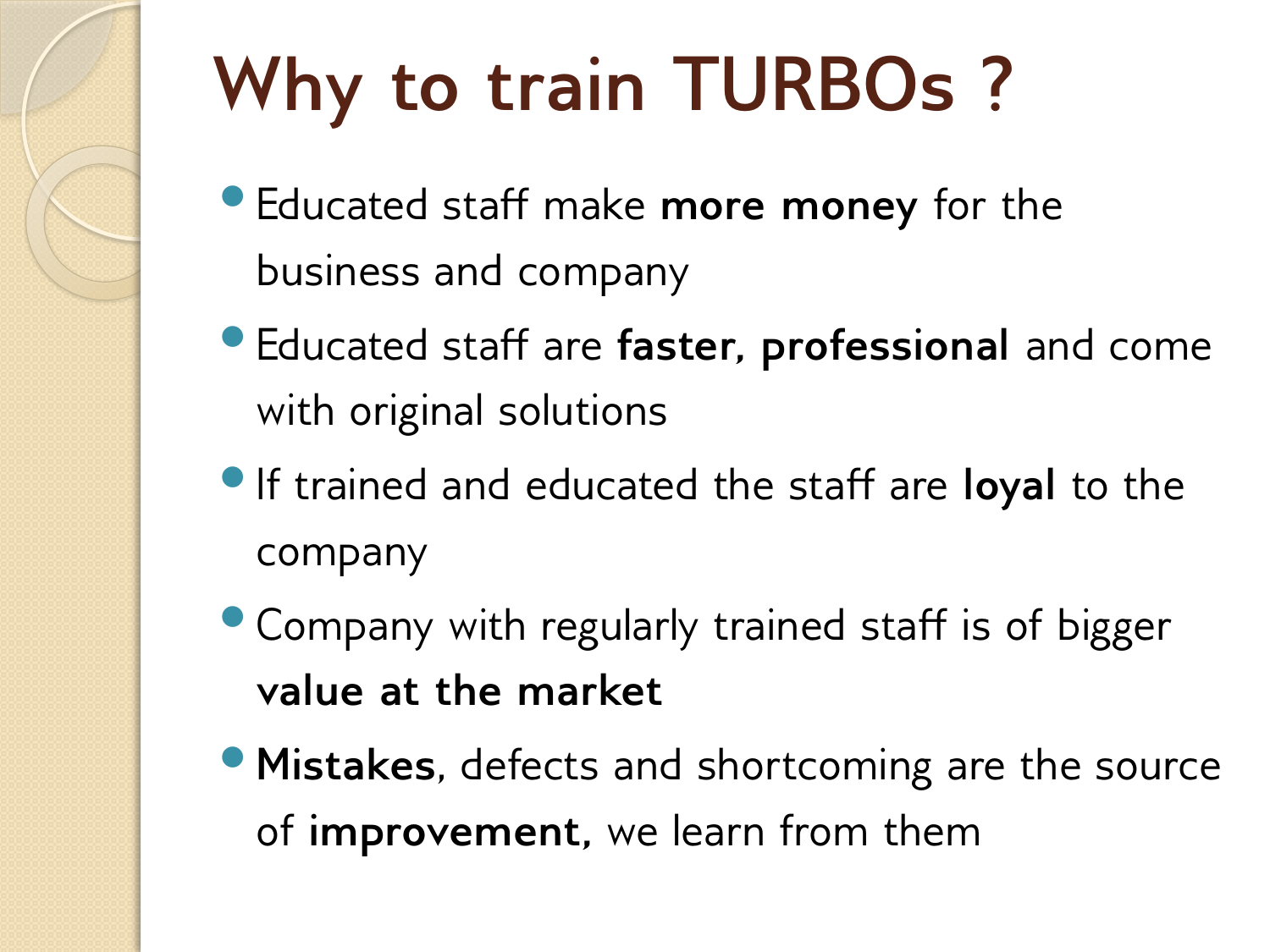

# Why to train TURBOs ?
Educated staff make more money for the business and company
Educated staff are faster, professional and come with original solutions
If trained and educated the staff are loyal to the company
Company with regularly trained staff is of bigger value at the market
Mistakes, defects and shortcoming are the source of improvement, we learn from them